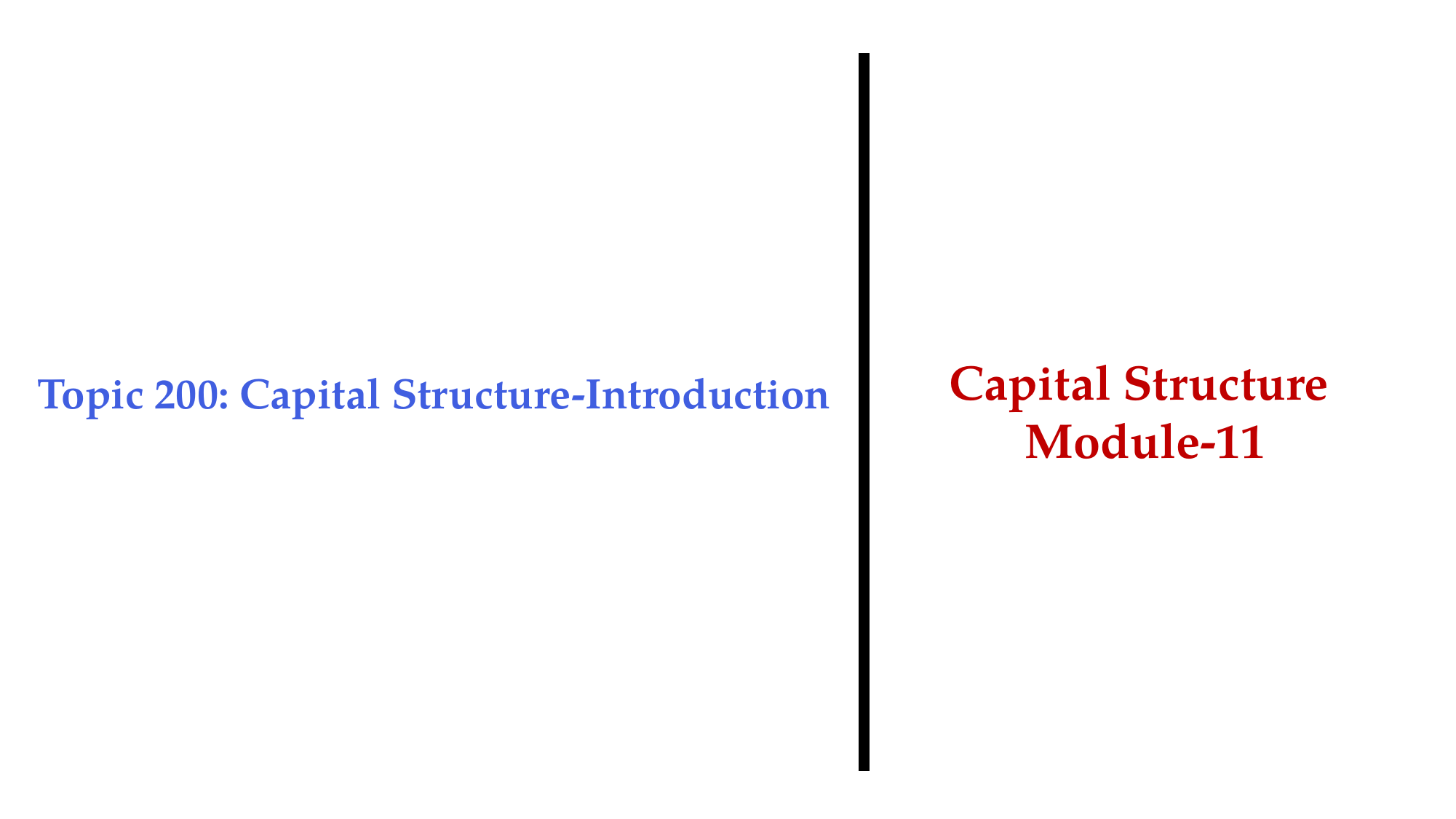

Topic 200: Capital Structure-Introduction
Capital Structure
Module-11